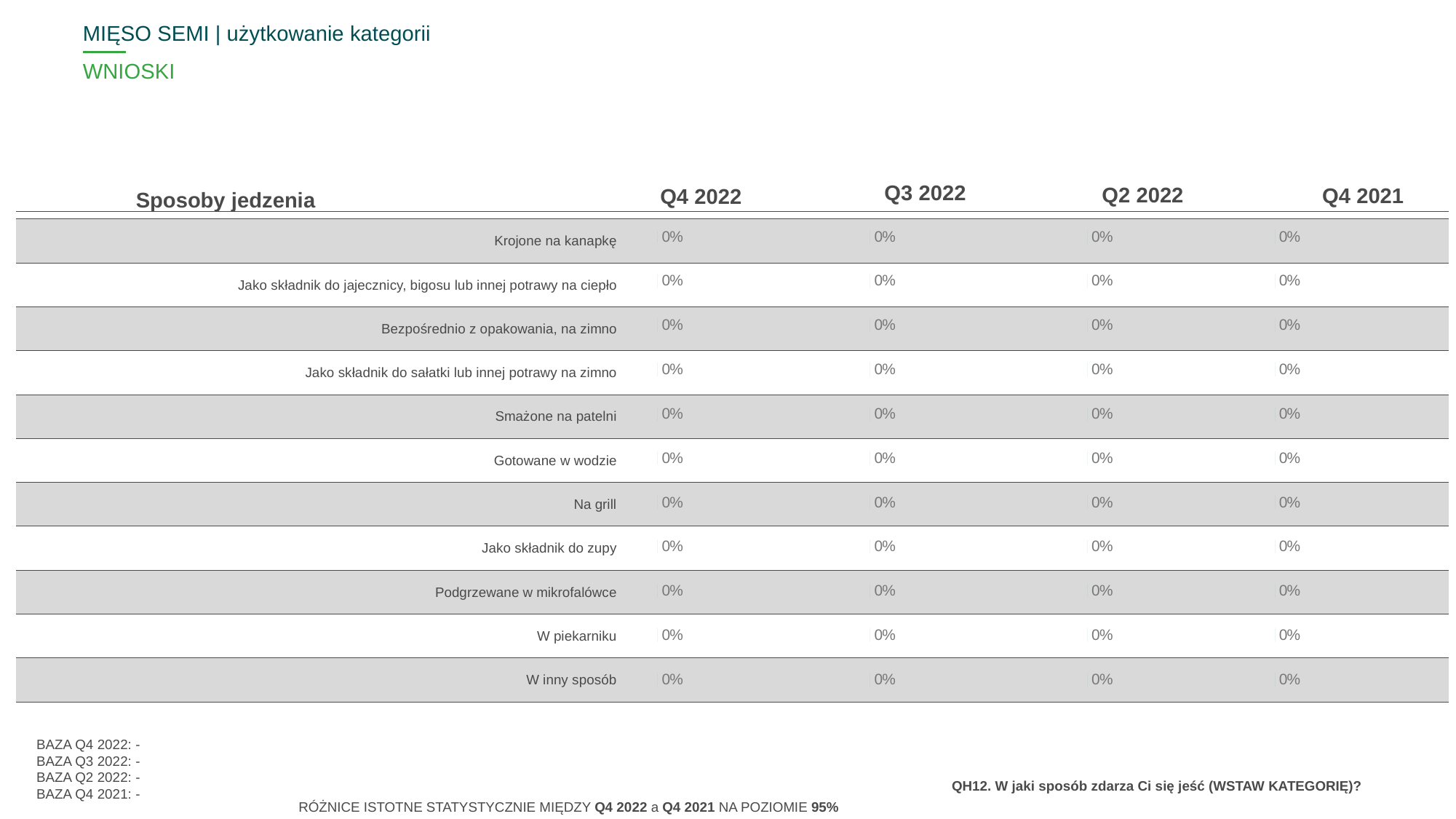

MIĘSO SEMI | użytkowanie kategorii
# WNIOSKI
Q3 2022
Q2 2022
Q4 2021
Q4 2022
Sposoby jedzenia
| ^DELROW^ |  |
| --- | --- |
| Krojone na kanapkę |  |
| Jako składnik do jajecznicy, bigosu lub innej potrawy na ciepło |  |
| Bezpośrednio z opakowania, na zimno |  |
| Jako składnik do sałatki lub innej potrawy na zimno |  |
| Smażone na patelni |  |
| Gotowane w wodzie |  |
| Na grill |  |
| Jako składnik do zupy |  |
| Podgrzewane w mikrofalówce |  |
| W piekarniku |  |
| W inny sposób |  |

### Chart

| Category | zazwyczaj |
|---|---|

### Chart

| Category | zazwyczaj |
|---|---|

### Chart

| Category | zazwyczaj |
|---|---|

### Chart

| Category | zazwyczaj |
|---|---|
BAZA Q4 2022: -
BAZA Q3 2022: -
BAZA Q2 2022: -
BAZA Q4 2021: -
QH12. W jaki sposób zdarza Ci się jeść (WSTAW KATEGORIĘ)?
RÓŻNICE ISTOTNE STATYSTYCZNIE MIĘDZY Q4 2022 a Q4 2021 NA POZIOMIE 95%